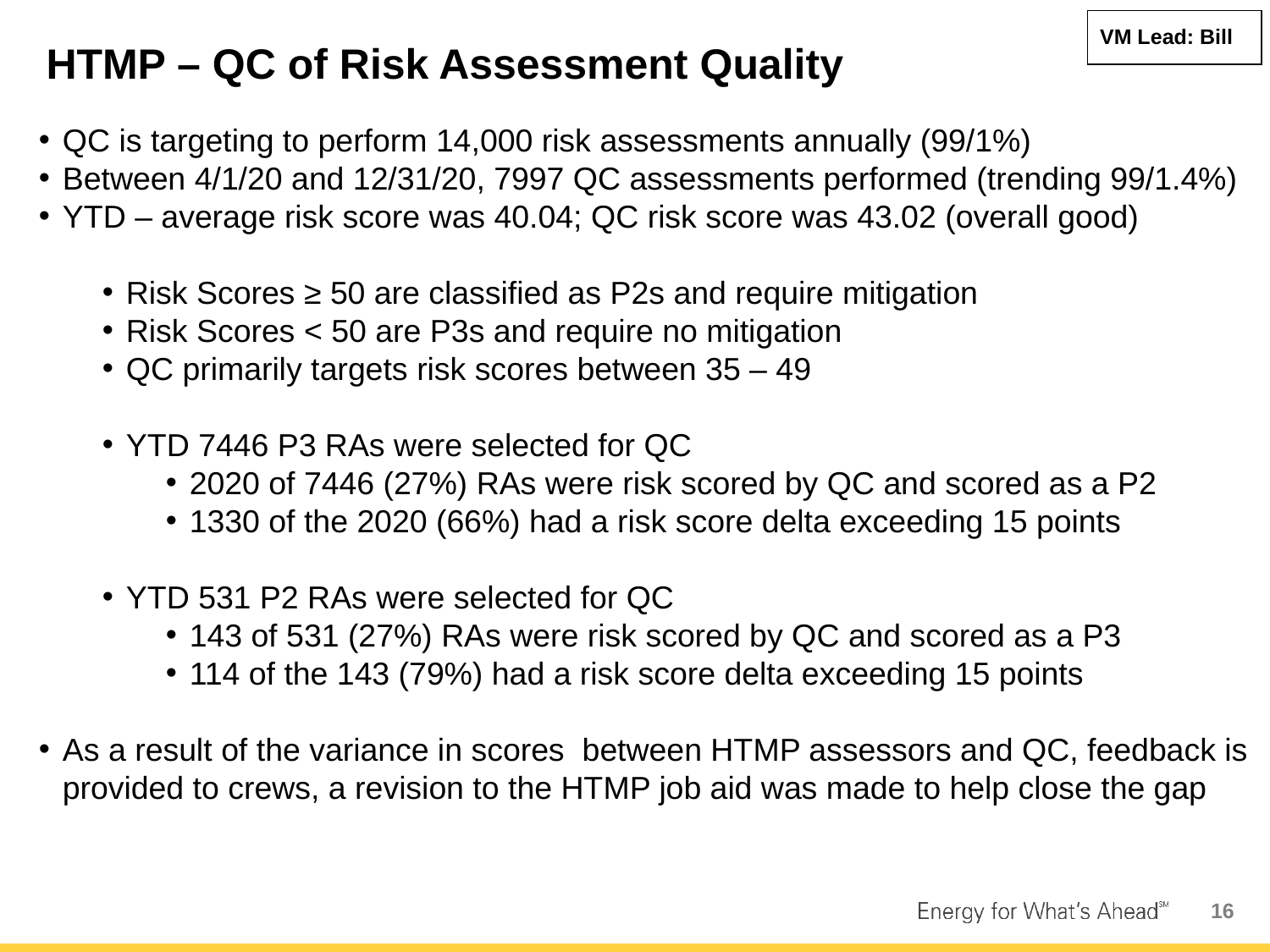

overall_0_132083107041691217 columns_2_132048702459405524 7_1_132048702466692635 10_1_132048702466852189 21_1_132048721872633283 23_1_132049640018006217 26_1_132049645698177263 29_1_132083107019594412 33_1_132083107019594412 13_1_132083204190616292
VM Lead: Bill
# HTMP – QC of Risk Assessment Quality
QC is targeting to perform 14,000 risk assessments annually (99/1%)
Between 4/1/20 and 12/31/20, 7997 QC assessments performed (trending 99/1.4%)
YTD – average risk score was 40.04; QC risk score was 43.02 (overall good)

Risk Scores ≥ 50 are classified as P2s and require mitigation
Risk Scores < 50 are P3s and require no mitigation
QC primarily targets risk scores between 35 – 49

YTD 7446 P3 RAs were selected for QC
2020 of 7446 (27%) RAs were risk scored by QC and scored as a P2
1330 of the 2020 (66%) had a risk score delta exceeding 15 points

YTD 531 P2 RAs were selected for QC
143 of 531 (27%) RAs were risk scored by QC and scored as a P3
114 of the 143 (79%) had a risk score delta exceeding 15 points

As a result of the variance in scores  between HTMP assessors and QC, feedback is provided to crews, a revision to the HTMP job aid was made to help close the gap